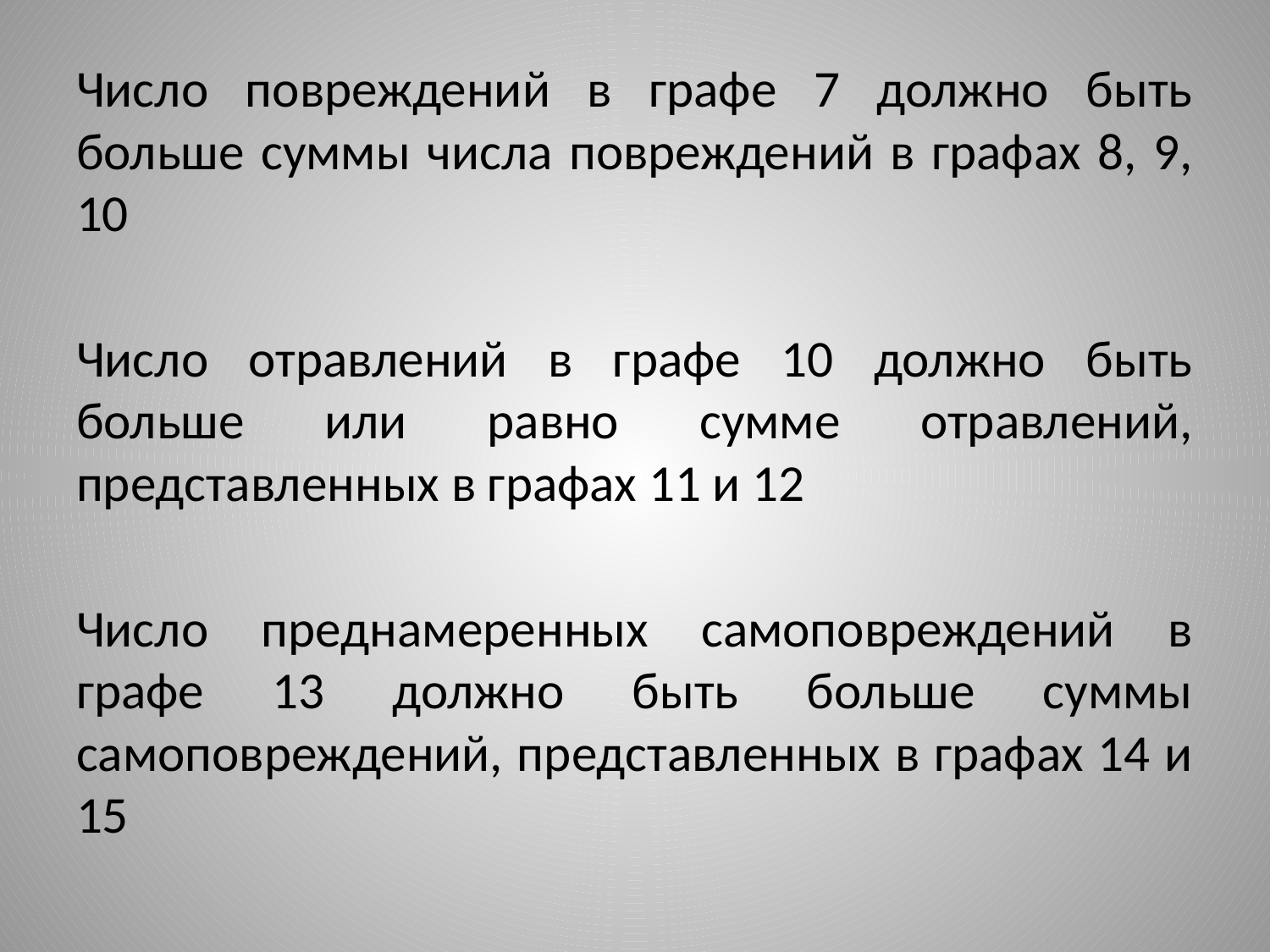

Число повреждений в графе 7 должно быть больше суммы числа повреждений в графах 8, 9, 10

Число отравлений в графе 10 должно быть больше или равно сумме отравлений, представленных в графах 11 и 12

Число преднамеренных самоповреждений в графе 13 должно быть больше суммы самоповреждений, представленных в графах 14 и 15